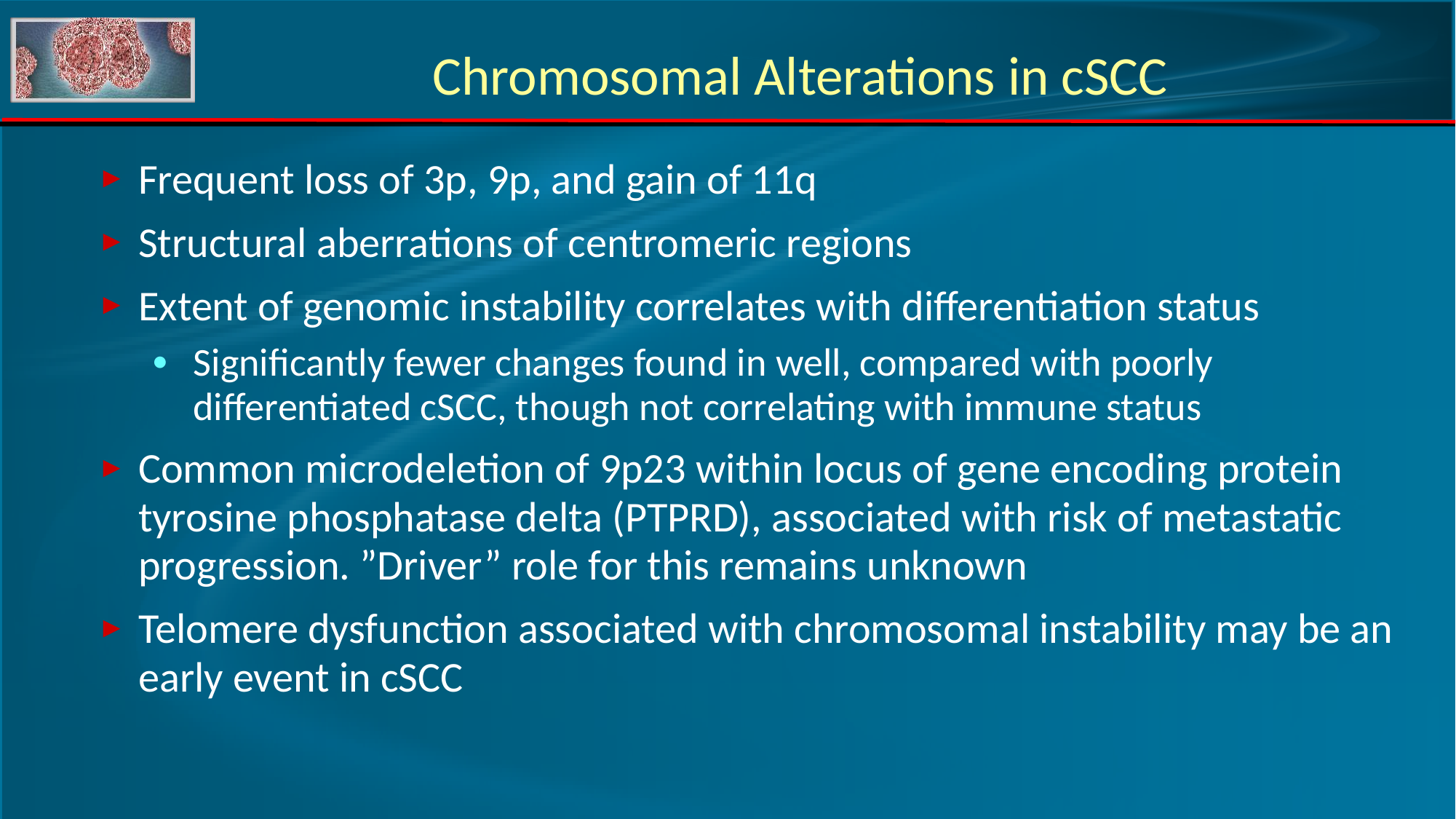

# Chromosomal Alterations in cSCC
Frequent loss of 3p, 9p, and gain of 11q
Structural aberrations of centromeric regions
Extent of genomic instability correlates with differentiation status
Significantly fewer changes found in well, compared with poorly differentiated cSCC, though not correlating with immune status
Common microdeletion of 9p23 within locus of gene encoding protein tyrosine phosphatase delta (PTPRD), associated with risk of metastatic progression. ”Driver” role for this remains unknown
Telomere dysfunction associated with chromosomal instability may be an early event in cSCC